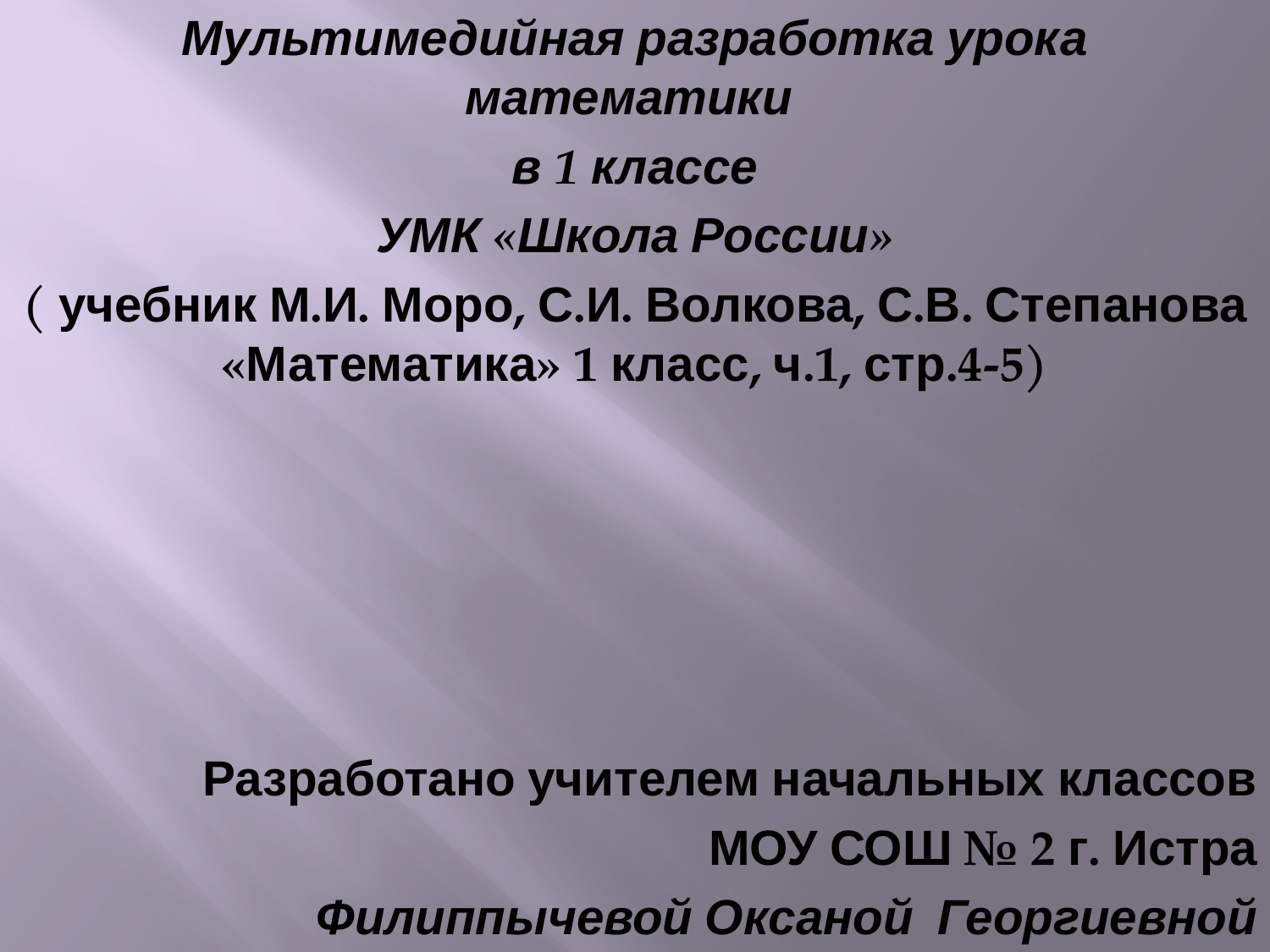

Мультимедийная разработка урока математики
в 1 классе
УМК «Школа России»
( учебник М.И. Моро, С.И. Волкова, С.В. Степанова «Математика» 1 класс, ч.1, стр.4-5)

Разработано учителем начальных классов
МОУ СОШ № 2 г. Истра
Филиппычевой Оксаной  Георгиевной